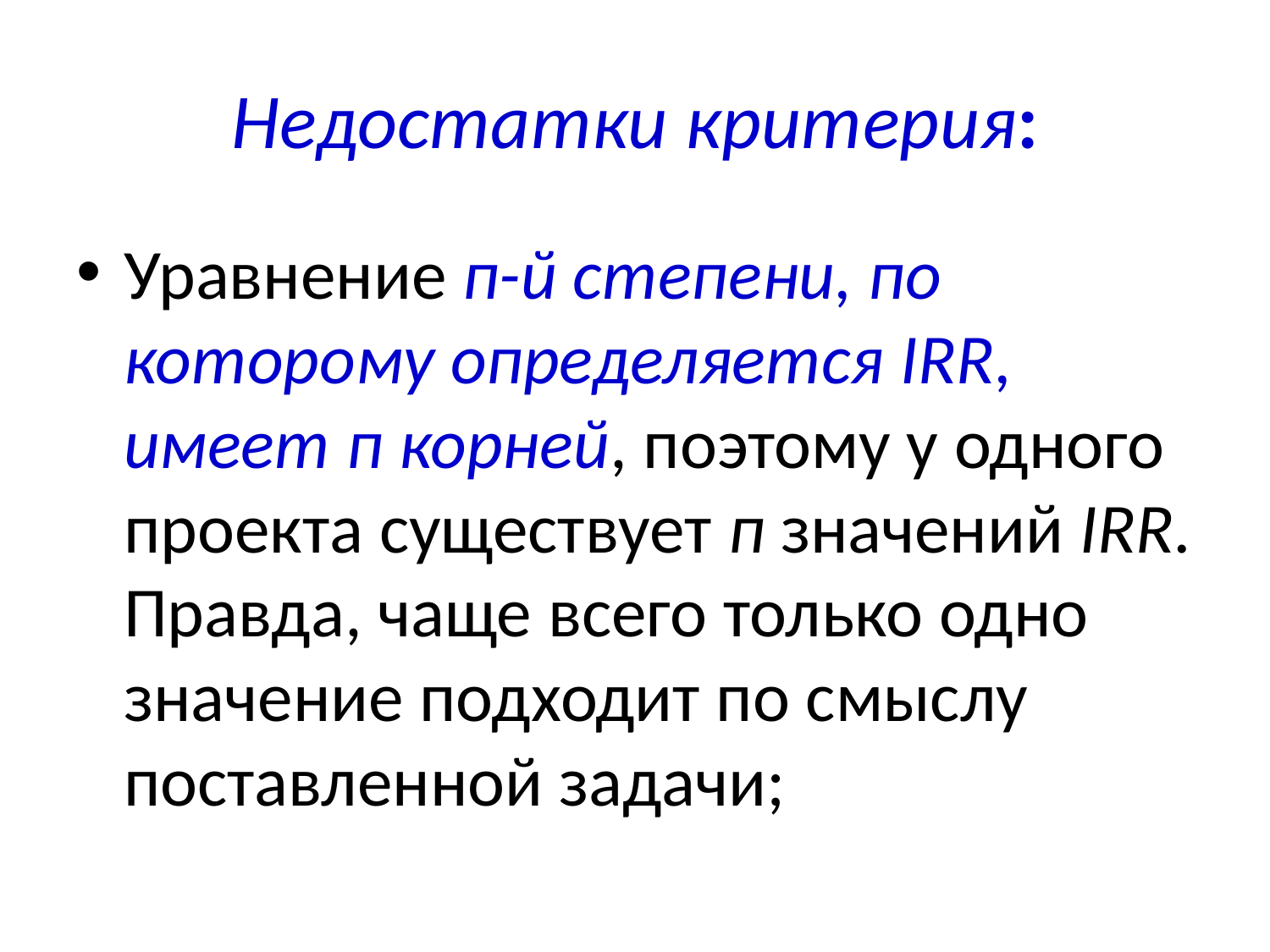

# Недостатки критерия:
Уравнение п-й степени, по которому определяется IRR, имеет п корней, поэтому у одного проекта существует п значений IRR. Правда, чаще всего только одно значение подходит по смыслу поставленной задачи;